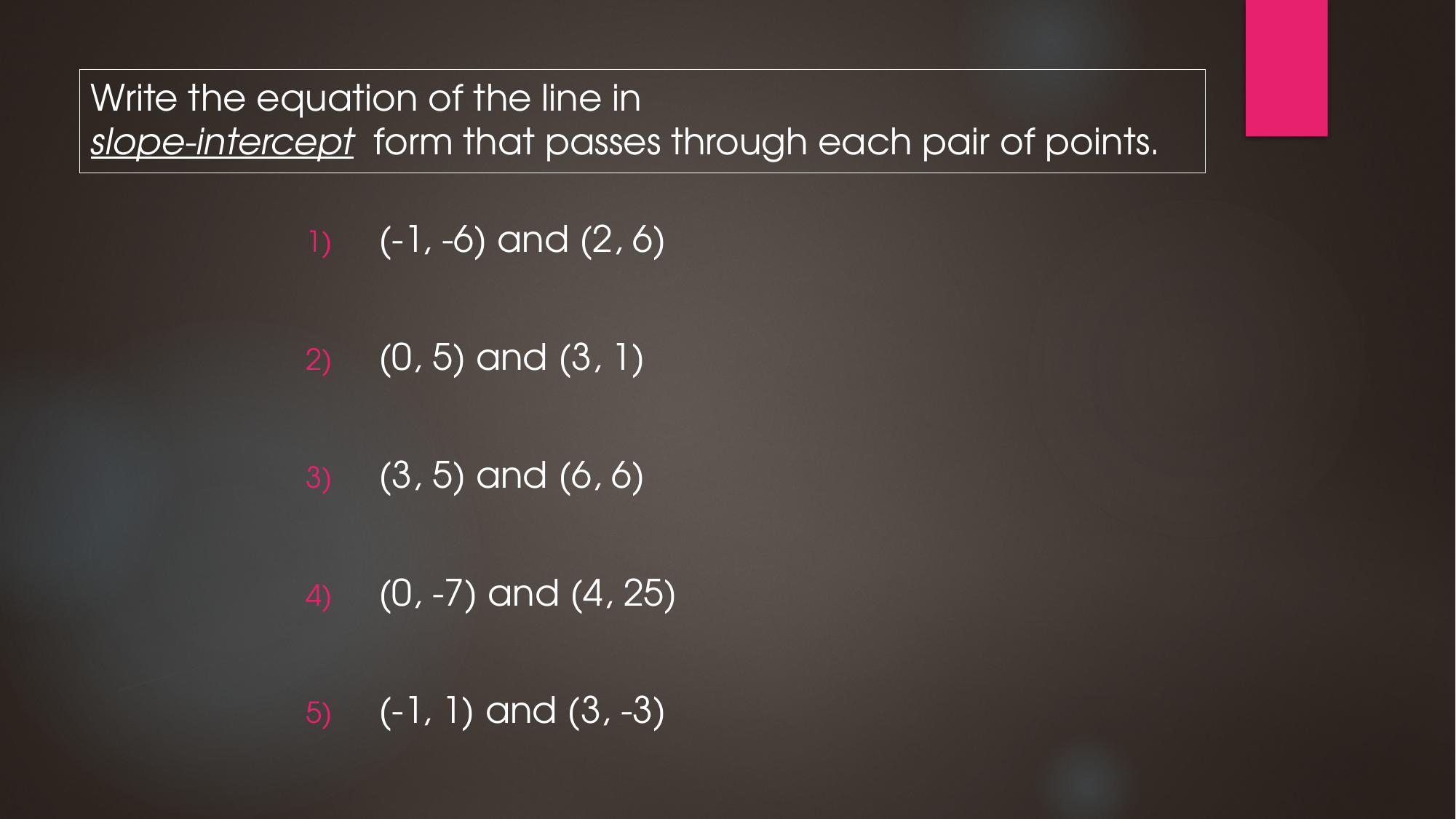

# Write the equation of the line in slope-intercept  form that passes through each pair of points.
(-1, -6) and (2, 6)

(0, 5) and (3, 1)

(3, 5) and (6, 6)

(0, -7) and (4, 25)

(-1, 1) and (3, -3)